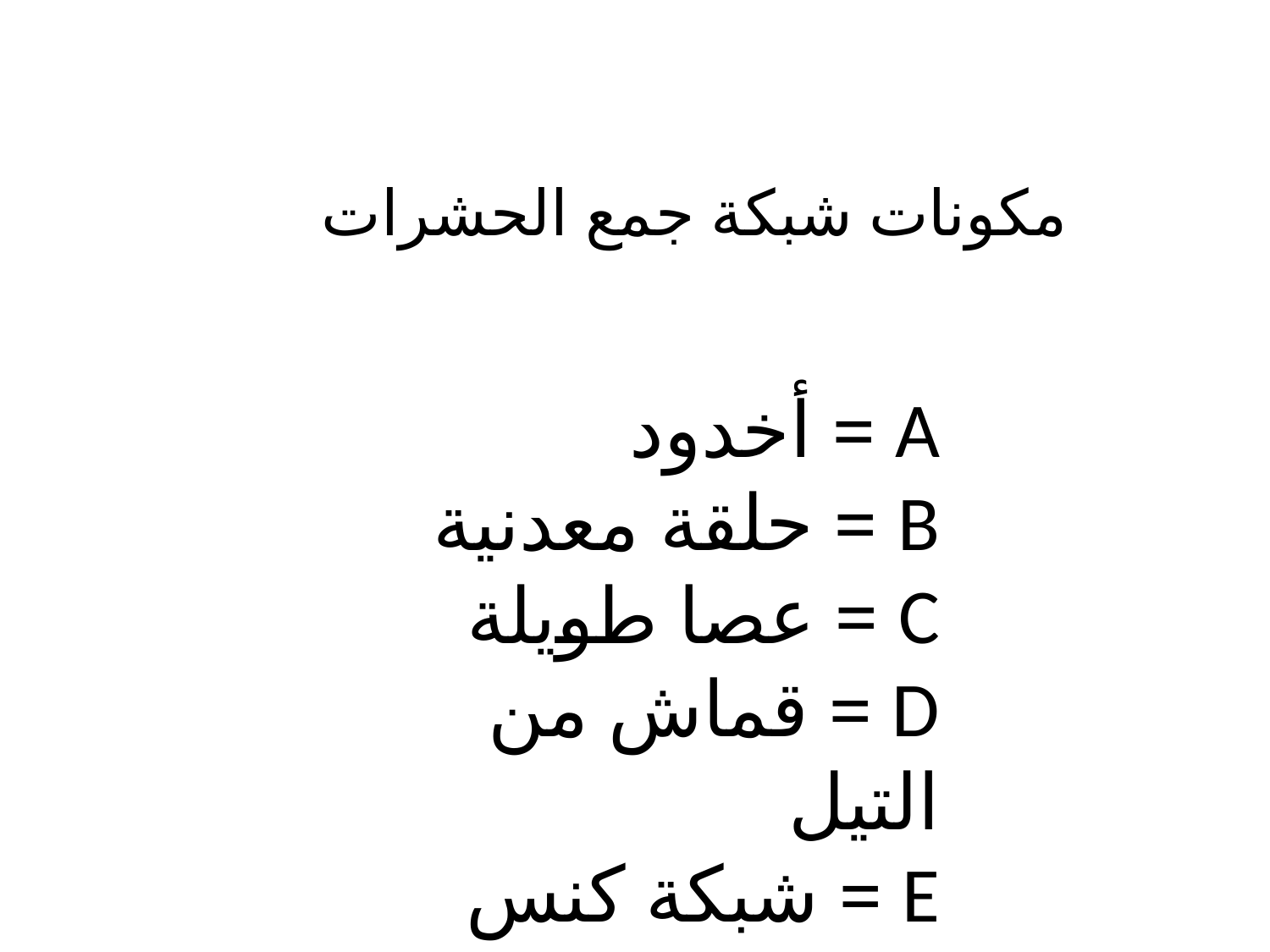

مكونات شبكة جمع الحشرات
A = أخدود
B = حلقة معدنية
C = عصا طويلة
D = قماش من التيل
E = شبكة كنس